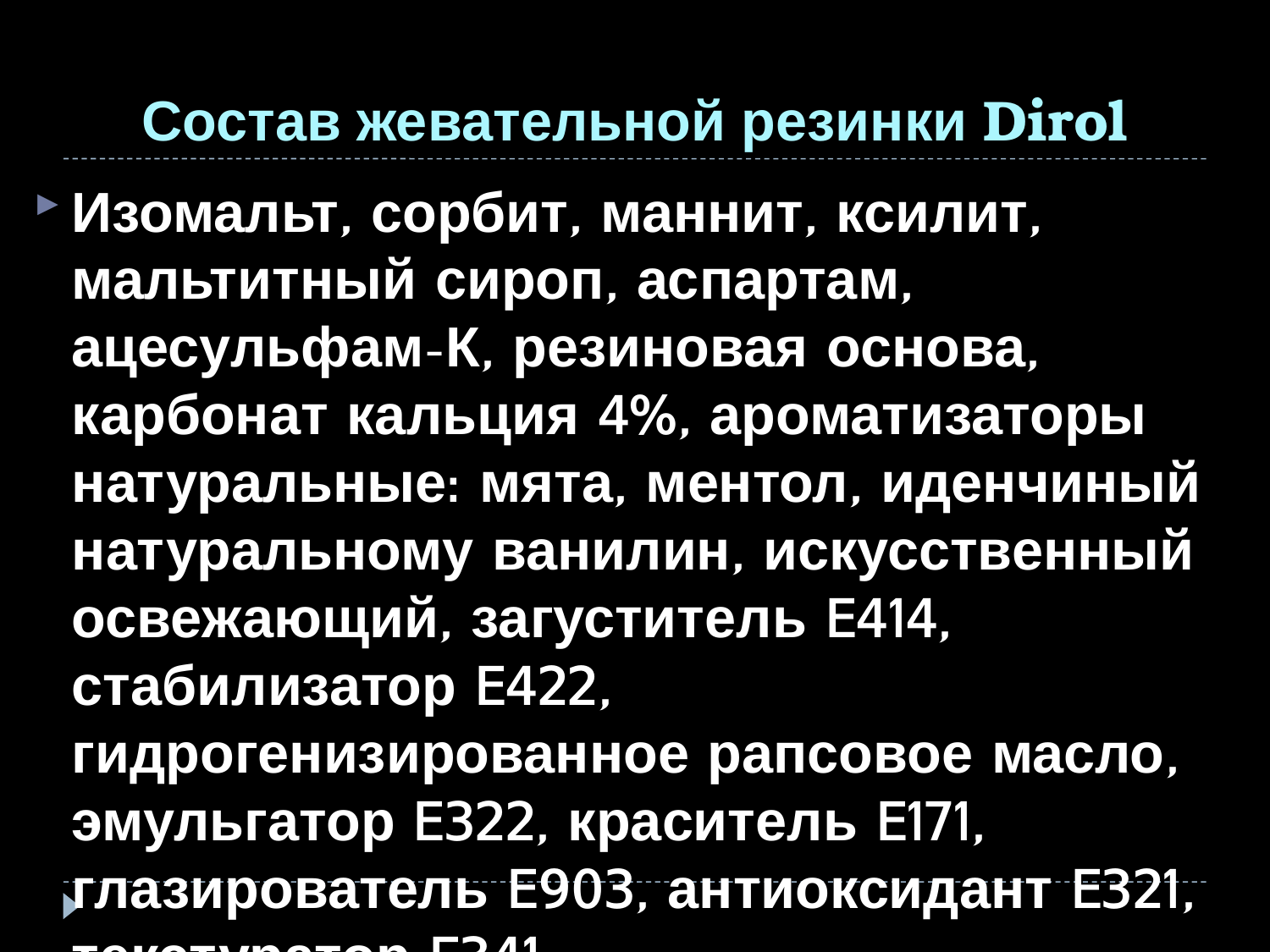

# Состав жевательной резинки Dirol
Изомальт, сорбит, маннит, ксилит, мальтитный сироп, аспартам, ацесульфам-К, резиновая основа, карбонат кальция 4%, ароматизаторы натуральные: мята, ментол, иденчиный натуральному ванилин, искусственный освежающий, загуститель E414, стабилизатор E422, гидрогенизированное рапсовое масло, эмульгатор E322, краситель E171, глазирователь E903, антиоксидант E321, текстуратор E341.